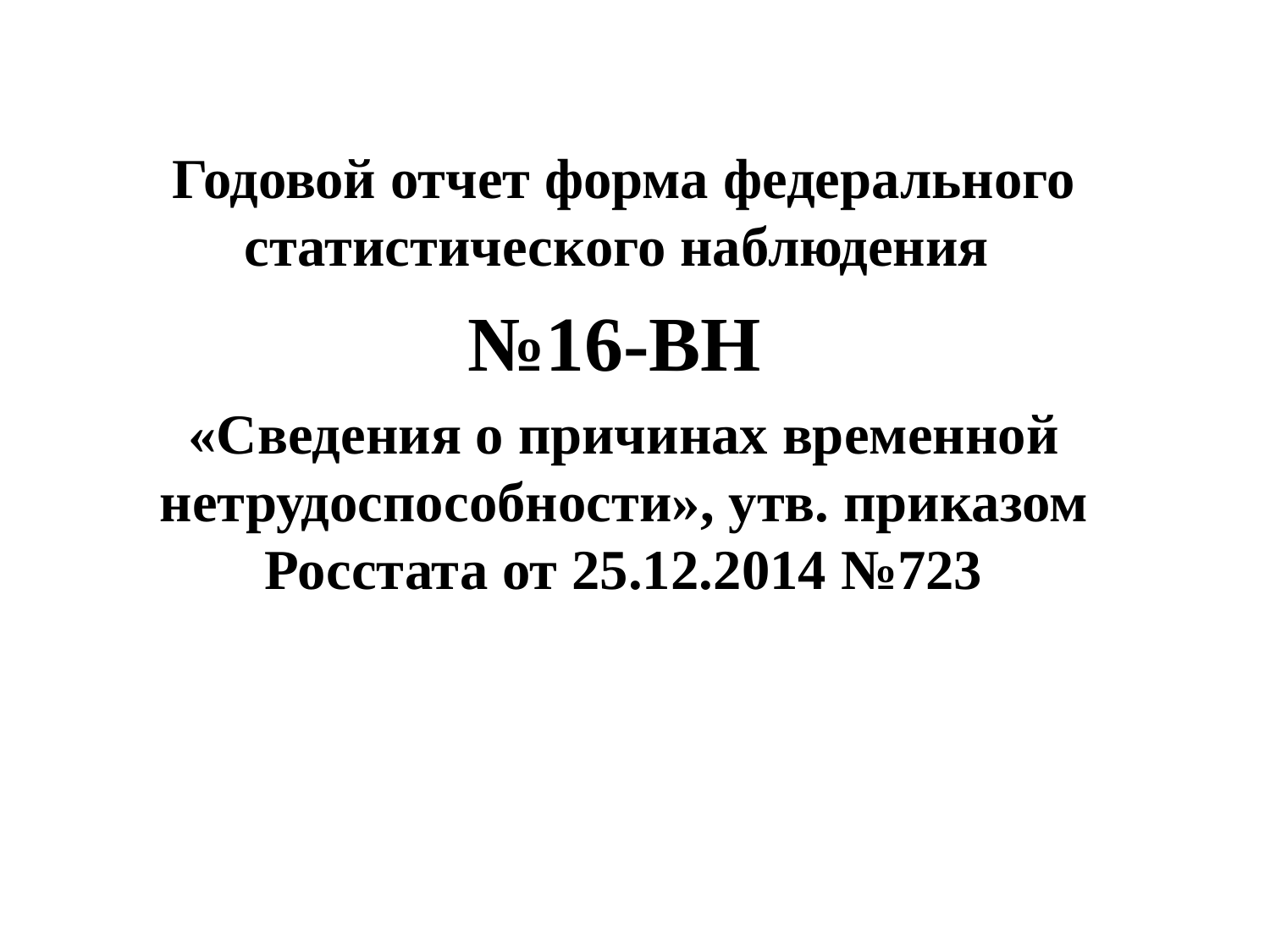

# Годовой отчет форма федерального статистического наблюдения
№16-ВН
«Сведения о причинах временной нетрудоспособности», утв. приказом Росстата от 25.12.2014 №723